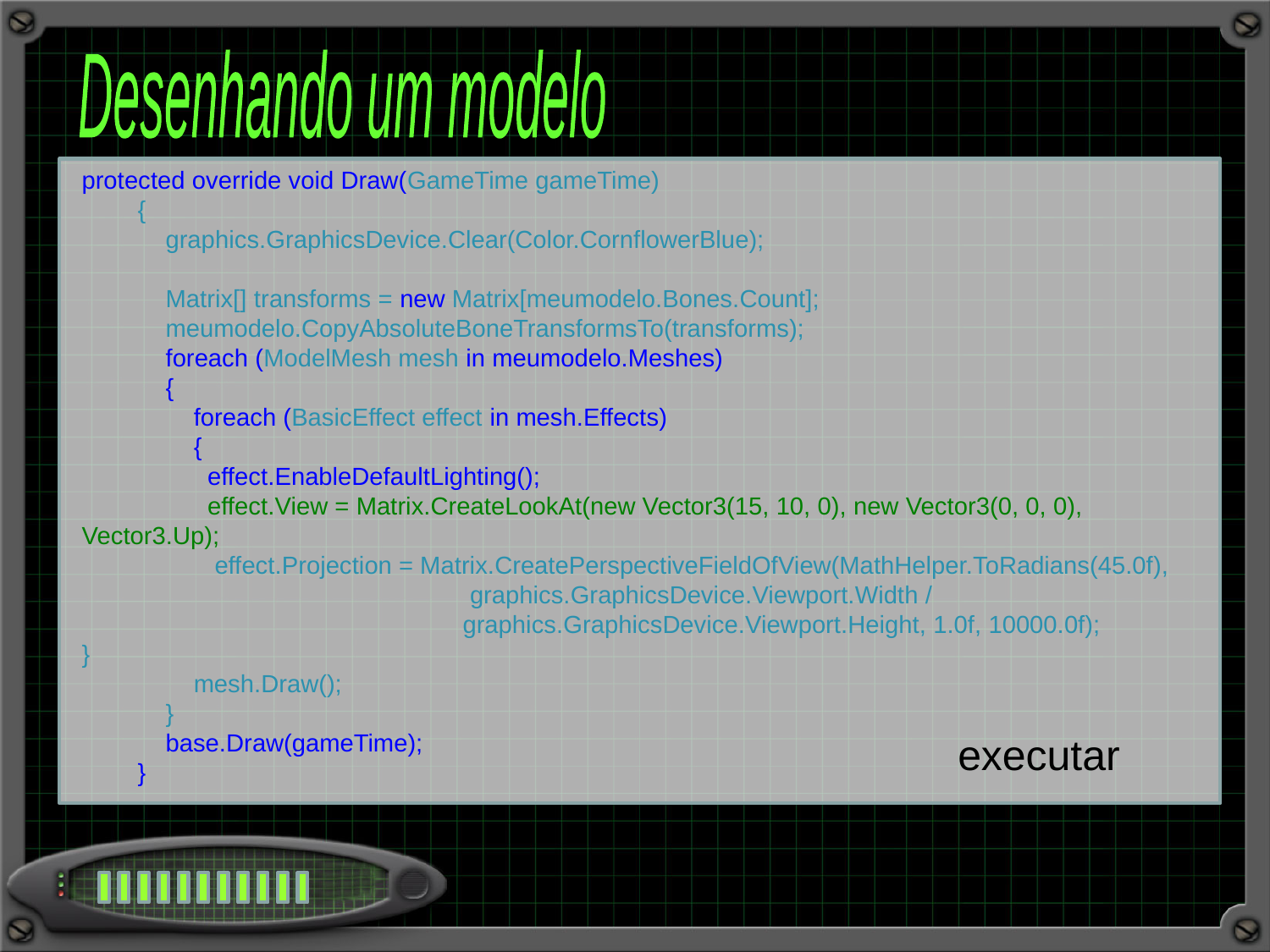

Desenhando um modelo

protected override void Draw(GameTime gameTime)
        {
            graphics.GraphicsDevice.Clear(Color.CornflowerBlue);

            Matrix[] transforms = new Matrix[meumodelo.Bones.Count];
            meumodelo.CopyAbsoluteBoneTransformsTo(transforms);
            foreach (ModelMesh mesh in meumodelo.Meshes)
            {
                foreach (BasicEffect effect in mesh.Effects)
                {
                  effect.EnableDefaultLighting();
                  effect.View = Matrix.CreateLookAt(new Vector3(15, 10, 0), new Vector3(0, 0, 0), Vector3.Up);
                   effect.Projection = Matrix.CreatePerspectiveFieldOfView(MathHelper.ToRadians(45.0f),
			 graphics.GraphicsDevice.Viewport.Width /
			graphics.GraphicsDevice.Viewport.Height, 1.0f, 10000.0f);
}
                mesh.Draw();
            }
            base.Draw(gameTime);
        }
executar